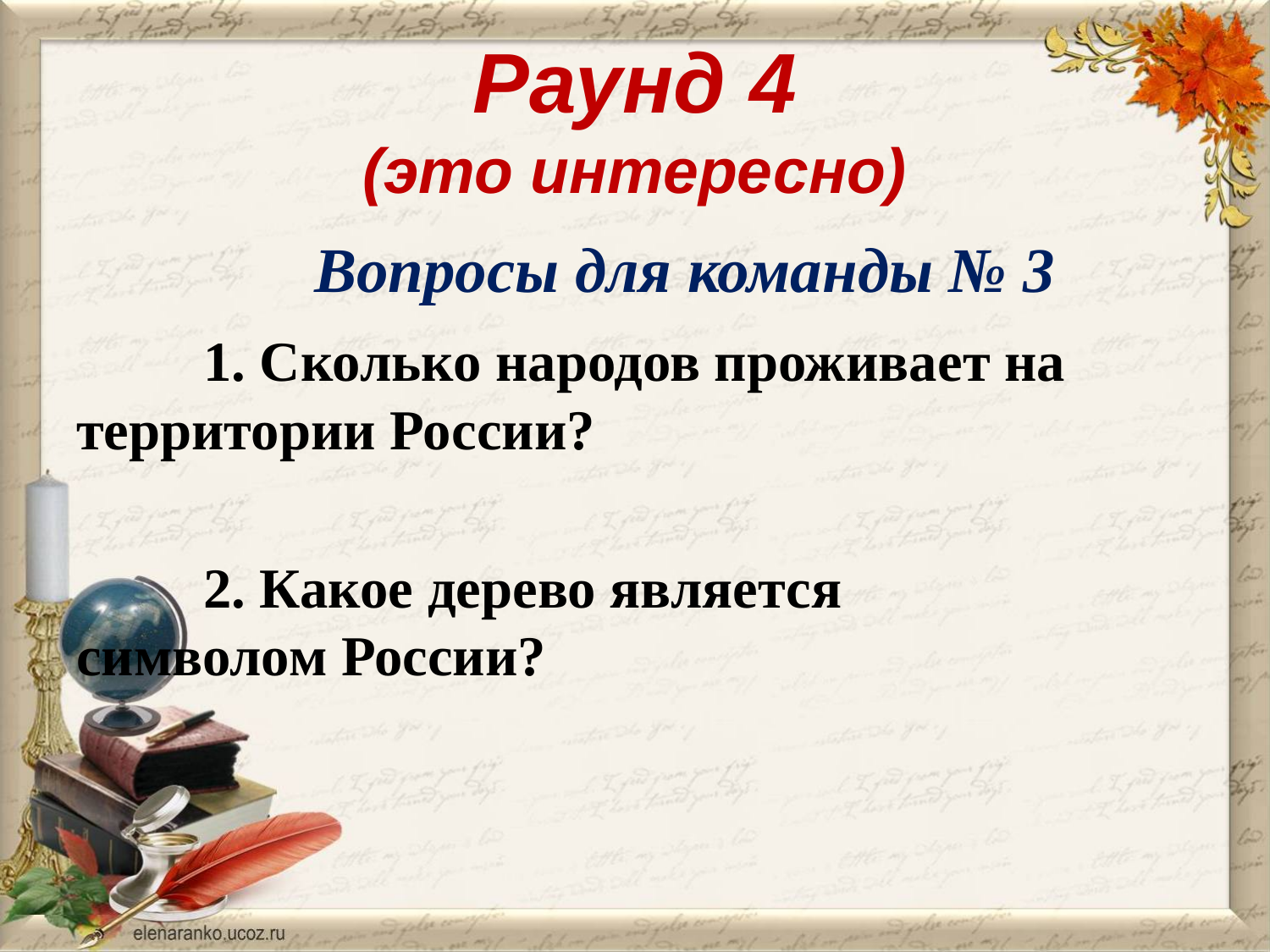

# Раунд 4 (это интересно)
	       Вопросы для команды № 3
	1. Сколько народов проживает на 	территории России?

	2. Какое дерево является 	символом России?